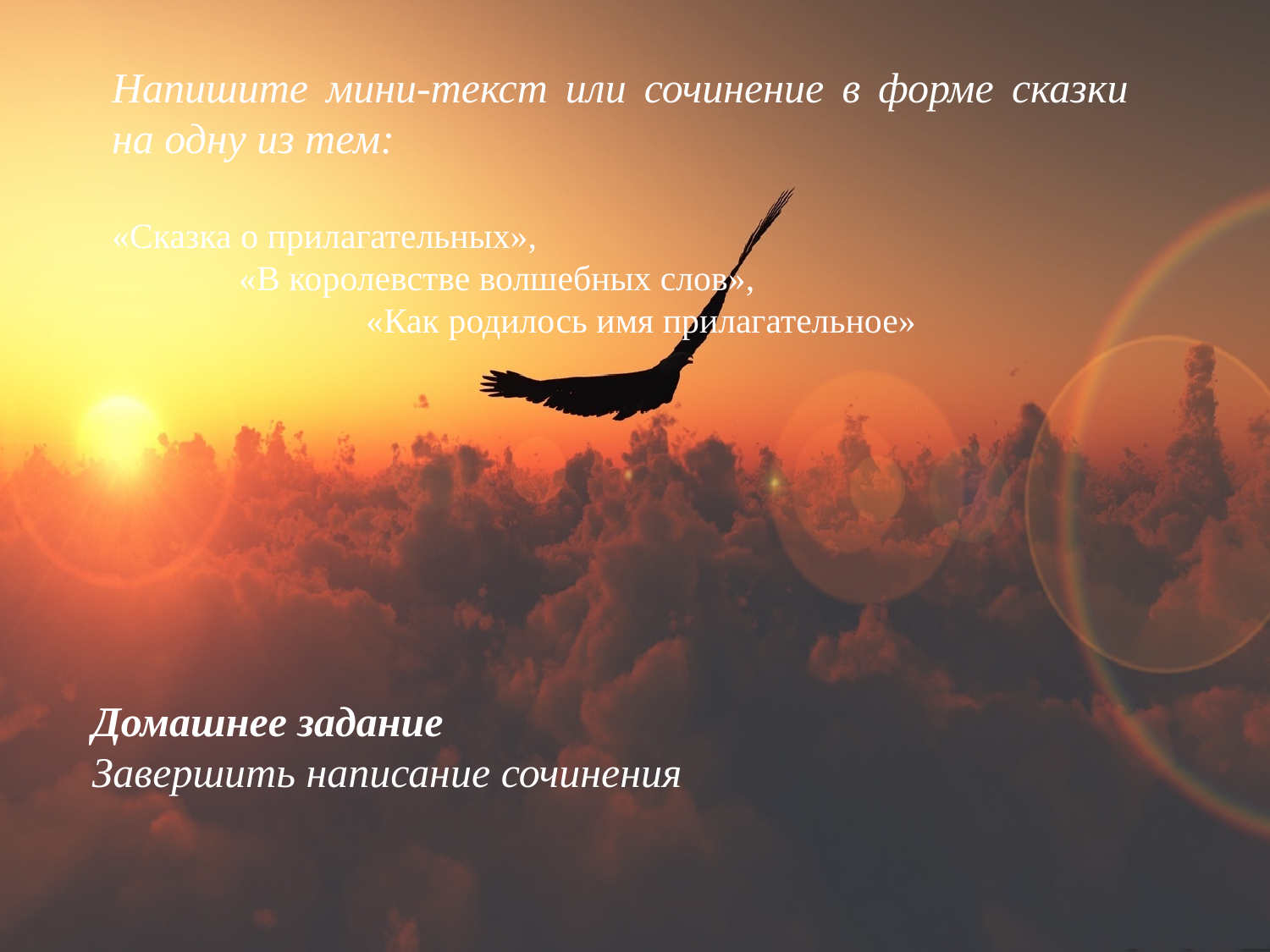

Напишите мини-текст или сочинение в форме сказки на одну из тем:

«Сказка о прилагательных»,
	«В королевстве волшебных слов»,
		«Как родилось имя прилагательное»
Домашнее задание
Завершить написание сочинения